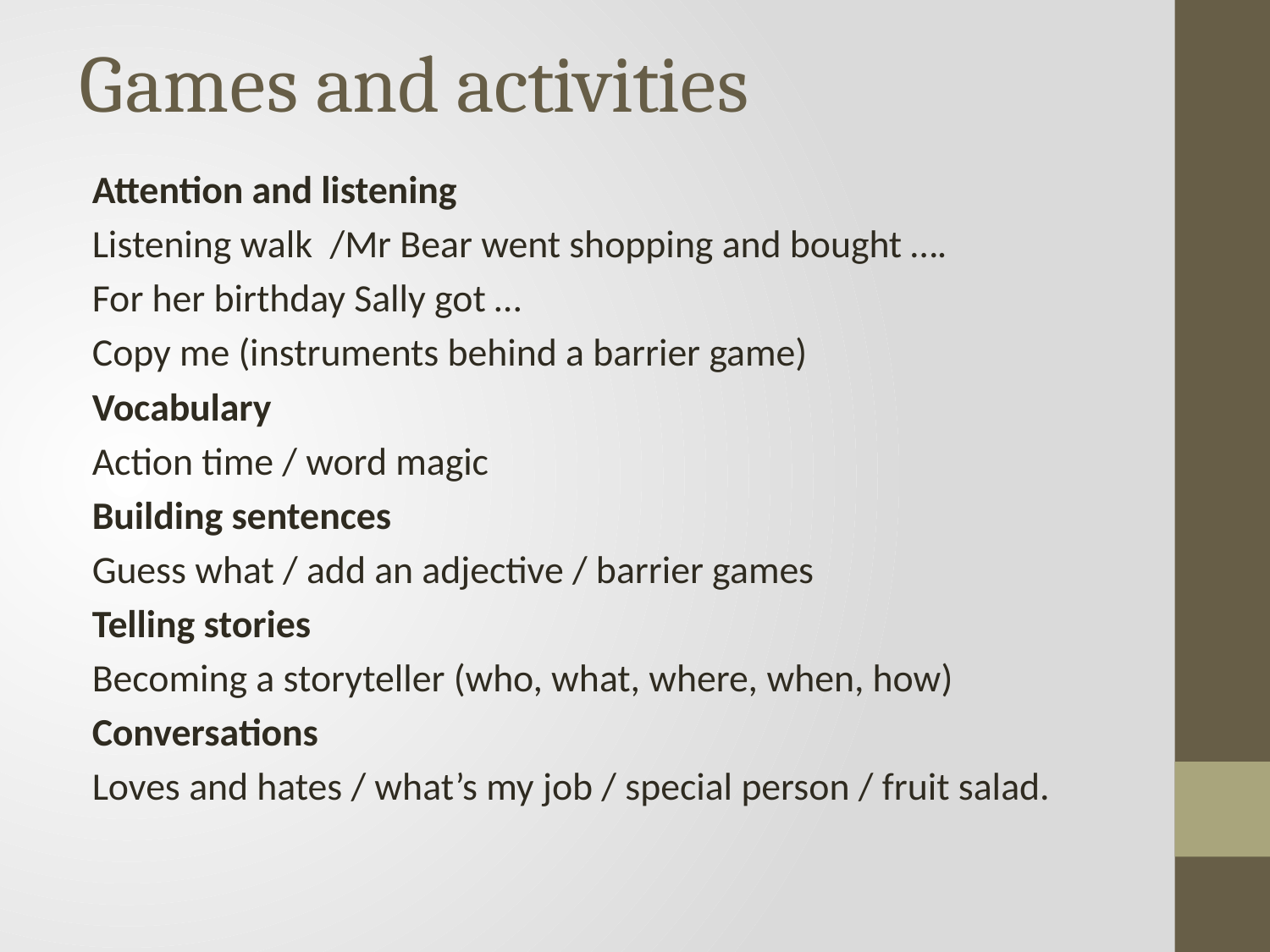

# Games and activities
Attention and listening
Listening walk  /Mr Bear went shopping and bought ….
For her birthday Sally got …
Copy me (instruments behind a barrier game)
Vocabulary
Action time / word magic
Building sentences
Guess what / add an adjective / barrier games
Telling stories
Becoming a storyteller (who, what, where, when, how)
Conversations
Loves and hates / what’s my job / special person / fruit salad.